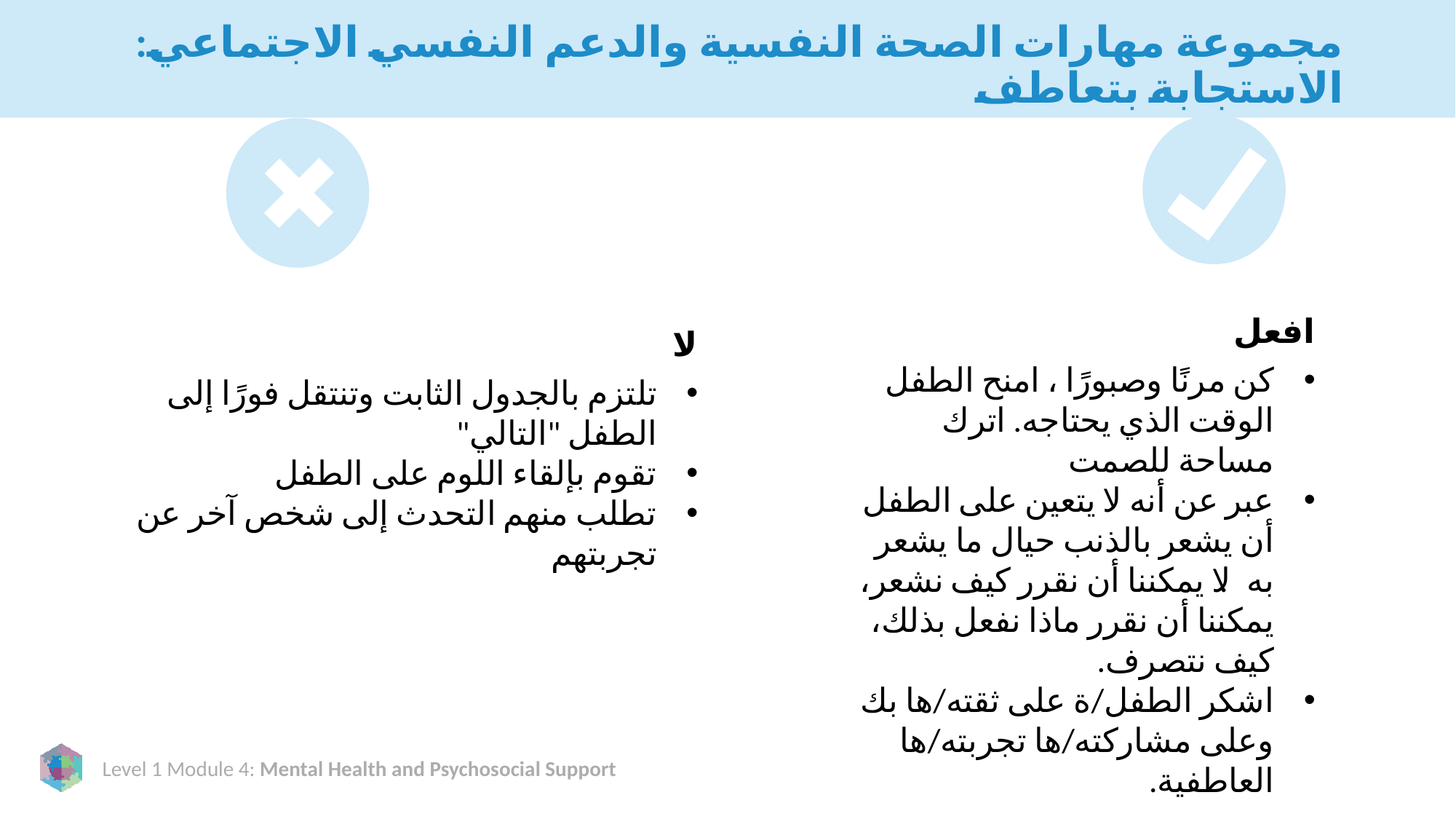

# مجموعة مهارات الصحة النفسية والدعم النفسي الاجتماعي: الاستجابة بتعاطف

افعل
كن مرنًا وصبورًا ، امنح الطفل الوقت الذي يحتاجه. اترك مساحة للصمت
عبر عن أنه لا يتعين على الطفل أن يشعر بالذنب حيال ما يشعر به. لا يمكننا أن نقرر كيف نشعر، يمكننا أن نقرر ماذا نفعل بذلك، كيف نتصرف.
اشكر الطفل/ة على ثقته/ها بك وعلى مشاركته/ها تجربته/ها العاطفية.
لا
تلتزم بالجدول الثابت وتنتقل فورًا إلى الطفل "التالي"
تقوم بإلقاء اللوم على الطفل
تطلب منهم التحدث إلى شخص آخر عن تجربتهم